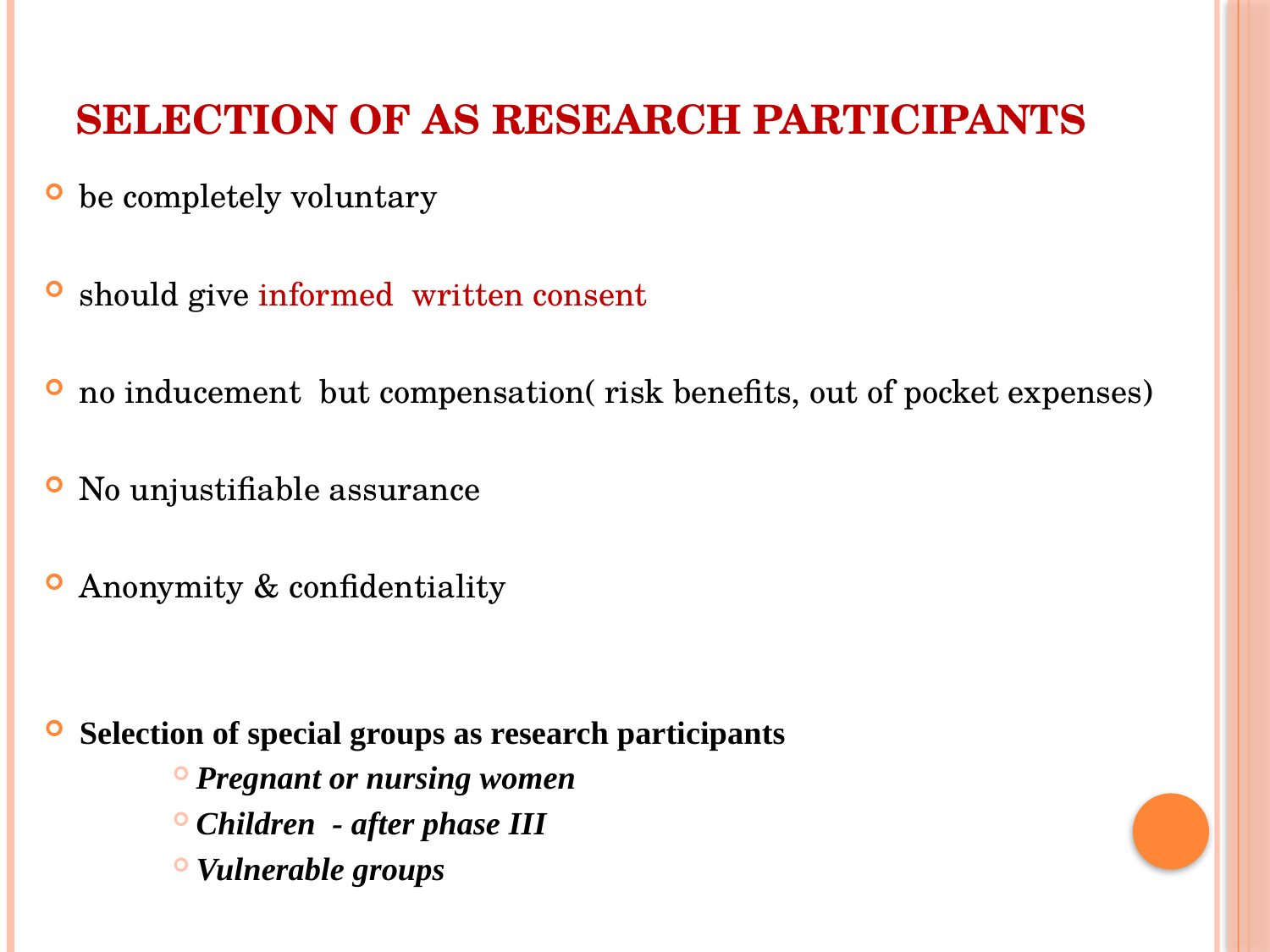

# Selection of as research participants
be completely voluntary

should give informed  written consent

no inducement  but compensation( risk benefits, out of pocket expenses)

No unjustifiable assurance

Anonymity & confidentiality

Selection of special groups as research participants
Pregnant or nursing women
Children  - after phase III
Vulnerable groups